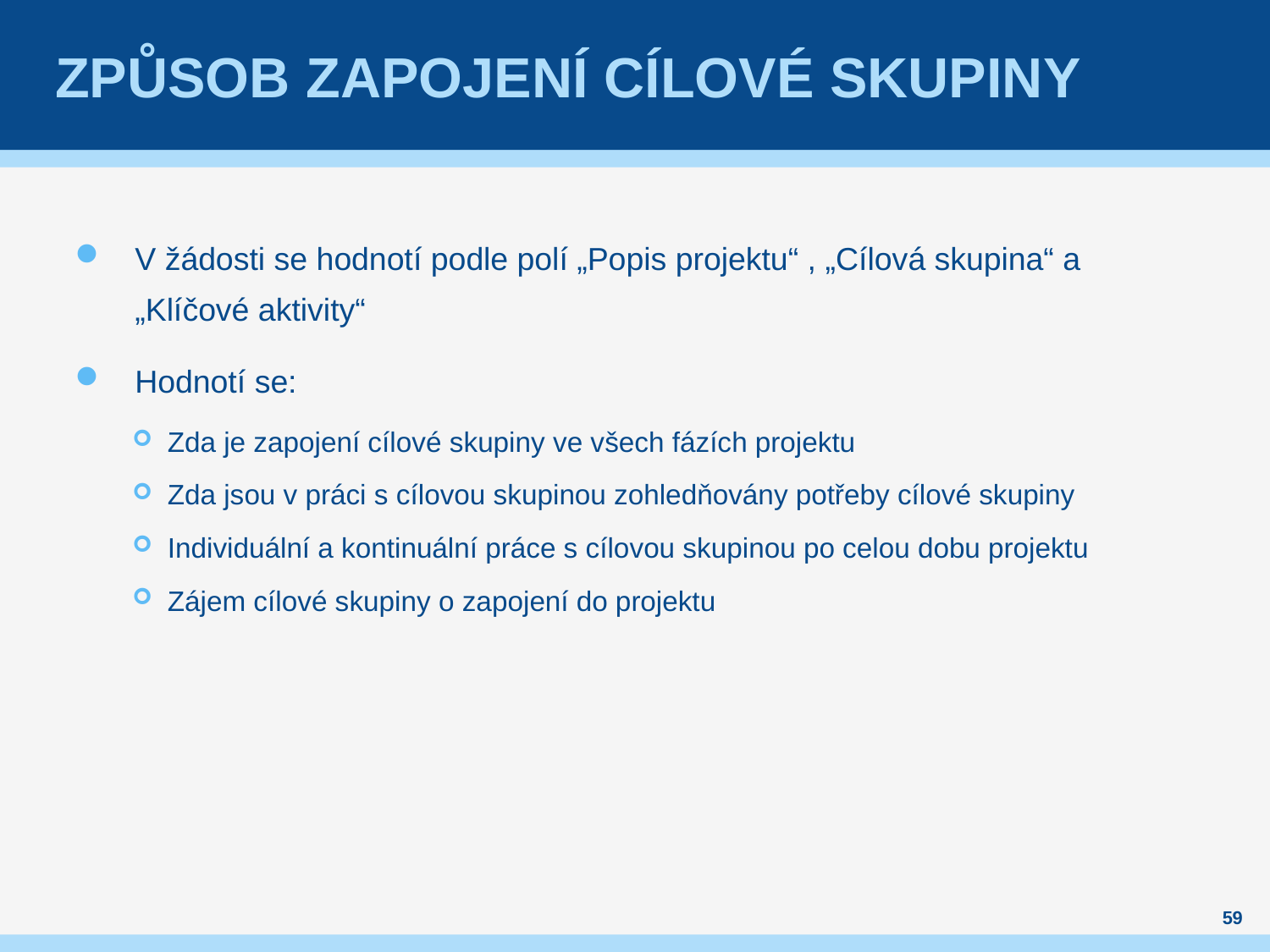

# Způsob zapojení cílové skupiny
V žádosti se hodnotí podle polí „Popis projektu“ , „Cílová skupina“ a „Klíčové aktivity“
Hodnotí se:
Zda je zapojení cílové skupiny ve všech fázích projektu
Zda jsou v práci s cílovou skupinou zohledňovány potřeby cílové skupiny
Individuální a kontinuální práce s cílovou skupinou po celou dobu projektu
Zájem cílové skupiny o zapojení do projektu

59